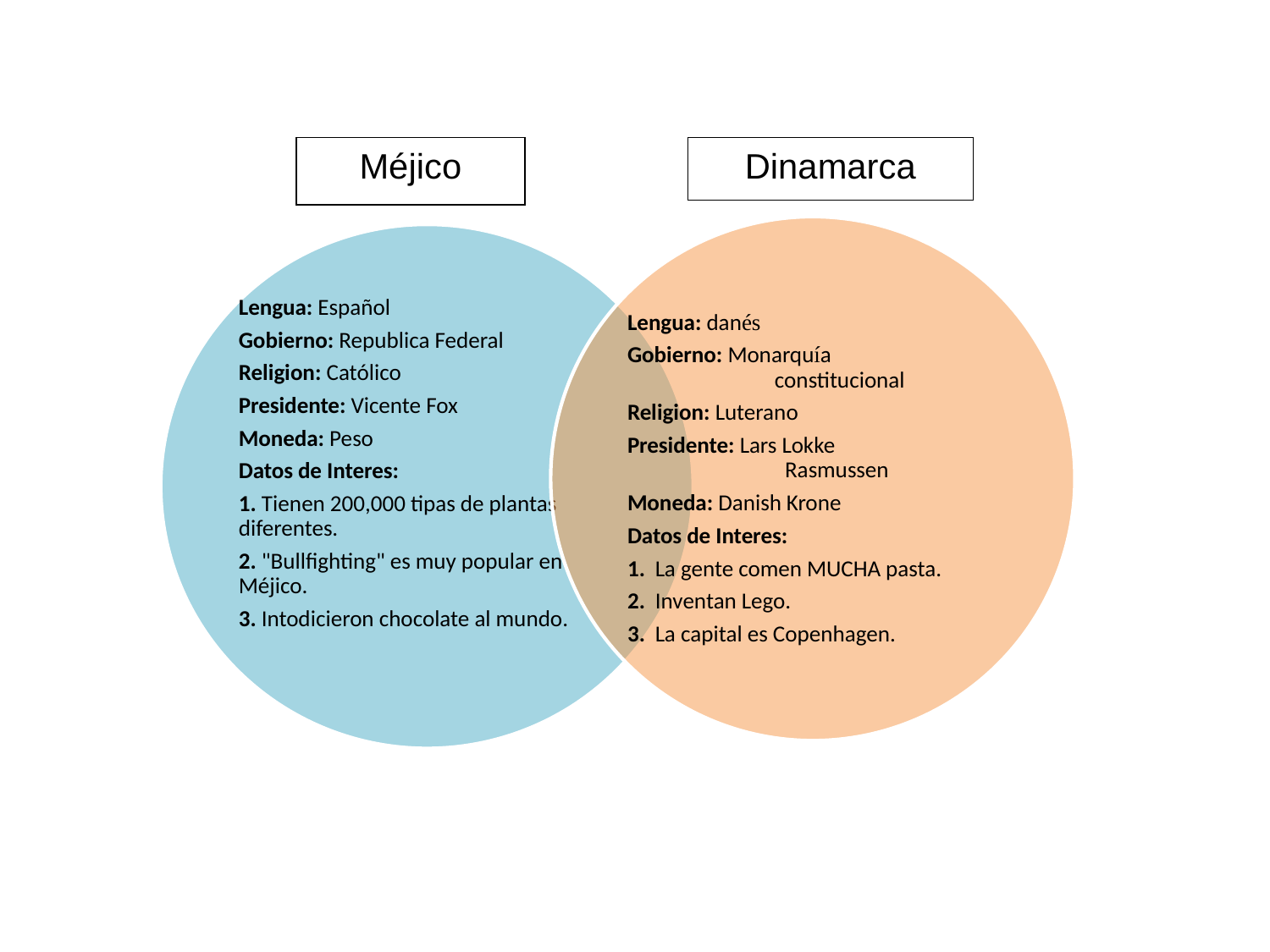

Méjico
Dinamarca

Lengua: Español
Gobierno: Republica Federal
Religion: Católico
Presidente: Vicente Fox
Moneda: Peso
Datos de Interes:
1. Tienen 200,000 tipas de plantas diferentes.
2. "Bullfighting" es muy popular en Méjico.
3. Intodicieron chocolate al mundo.

Lengua: danés
Gobierno: Monarquía 	  	    constitucional
Religion: Luterano
Presidente: Lars Lokke 	  	      Rasmussen
Moneda: Danish Krone
Datos de Interes:
1.  La gente comen MUCHA pasta.
2.  Inventan Lego.
3.  La capital es Copenhagen.